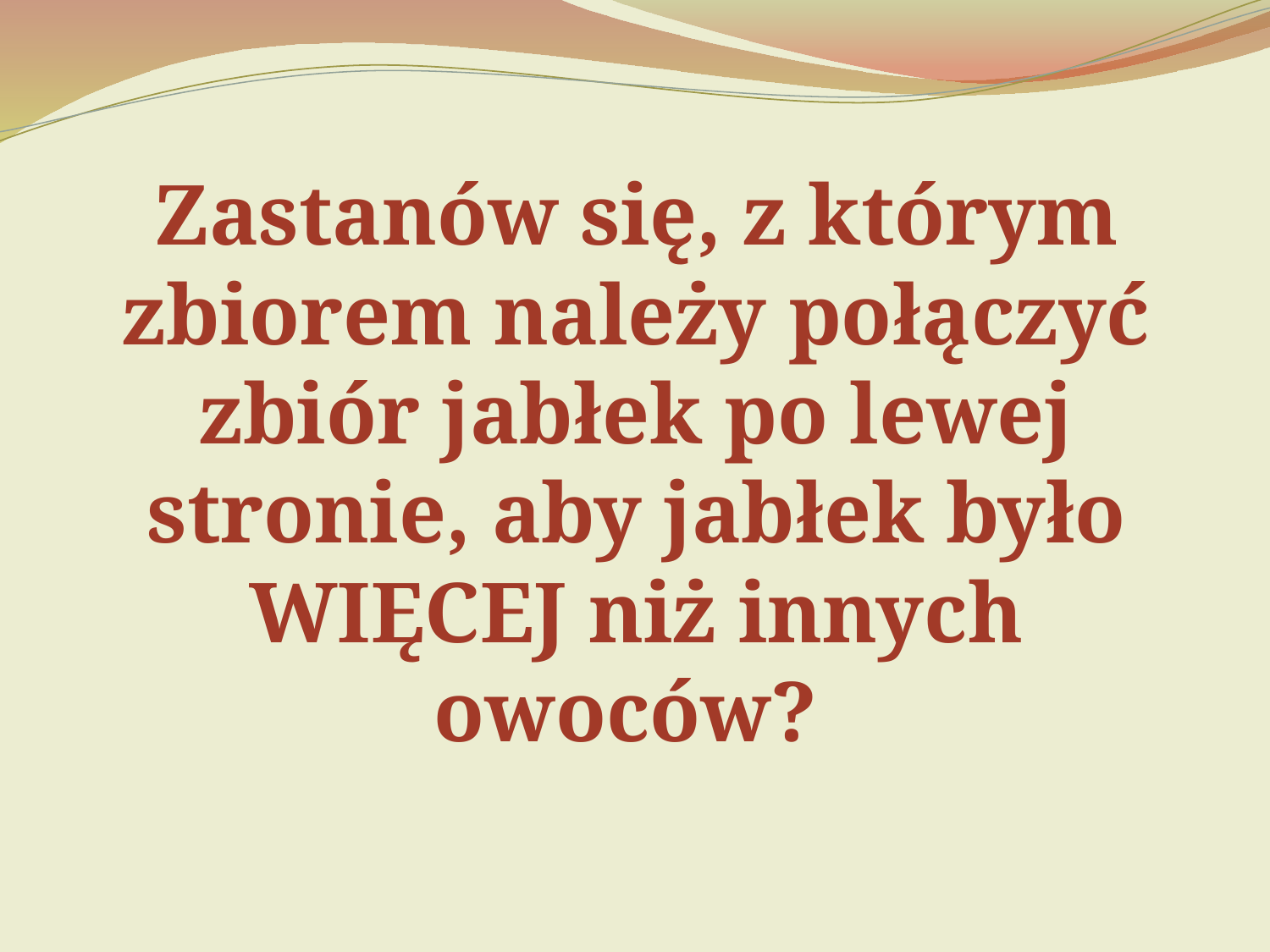

Zastanów się, z którym zbiorem należy połączyć zbiór jabłek po lewej stronie, aby jabłek było WIĘCEJ niż innych owoców?